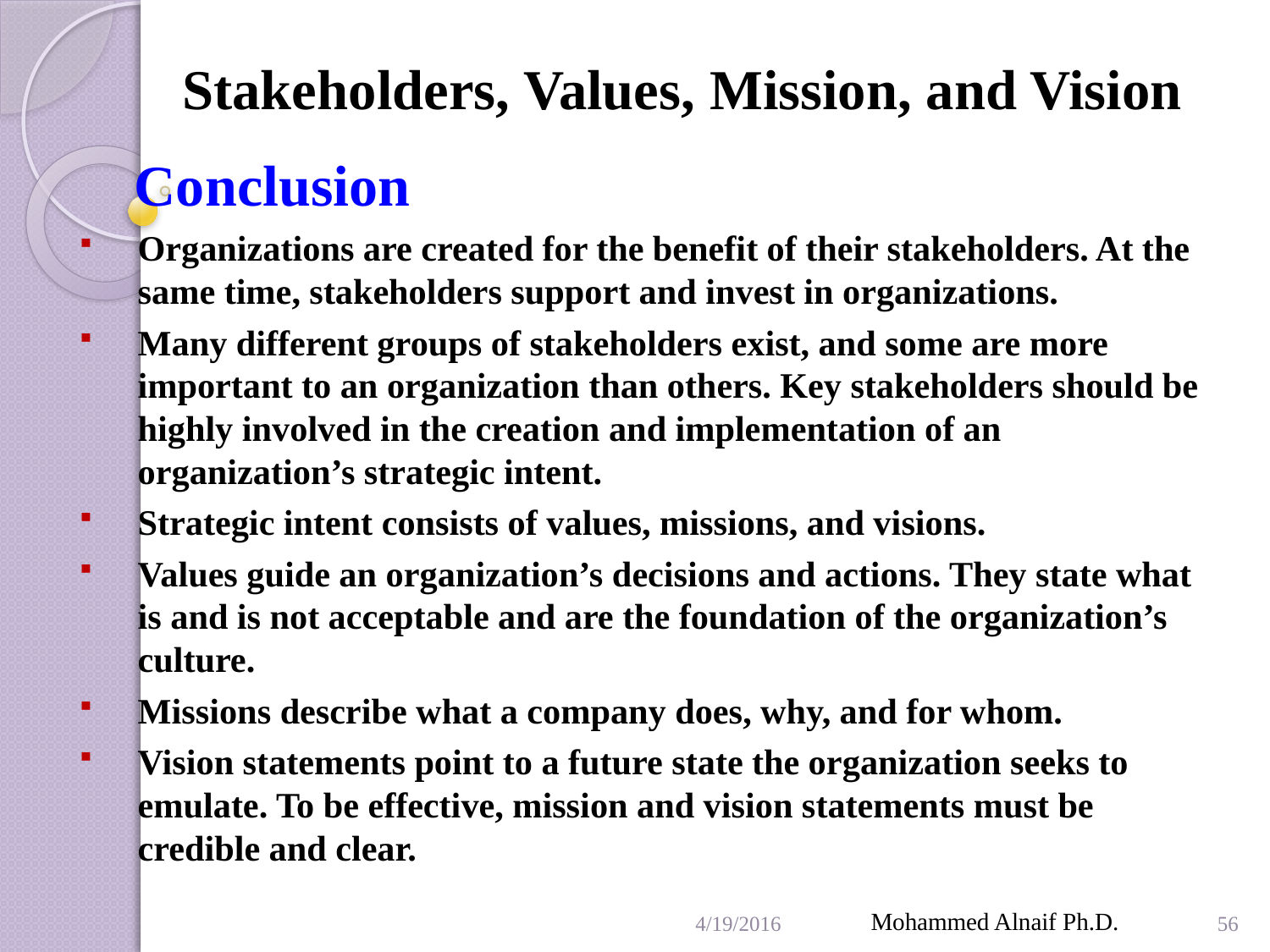

# Stakeholders, Values, Mission, and Vision
Conclusion
Organizations are created for the benefit of their stakeholders. At the same time, stakeholders support and invest in organizations.
Many different groups of stakeholders exist, and some are more important to an organization than others. Key stakeholders should be highly involved in the creation and implementation of an organization’s strategic intent.
Strategic intent consists of values, missions, and visions.
Values guide an organization’s decisions and actions. They state what is and is not acceptable and are the foundation of the organization’s culture.
Missions describe what a company does, why, and for whom.
Vision statements point to a future state the organization seeks to emulate. To be effective, mission and vision statements must be credible and clear.
4/19/2016
Mohammed Alnaif Ph.D.
56